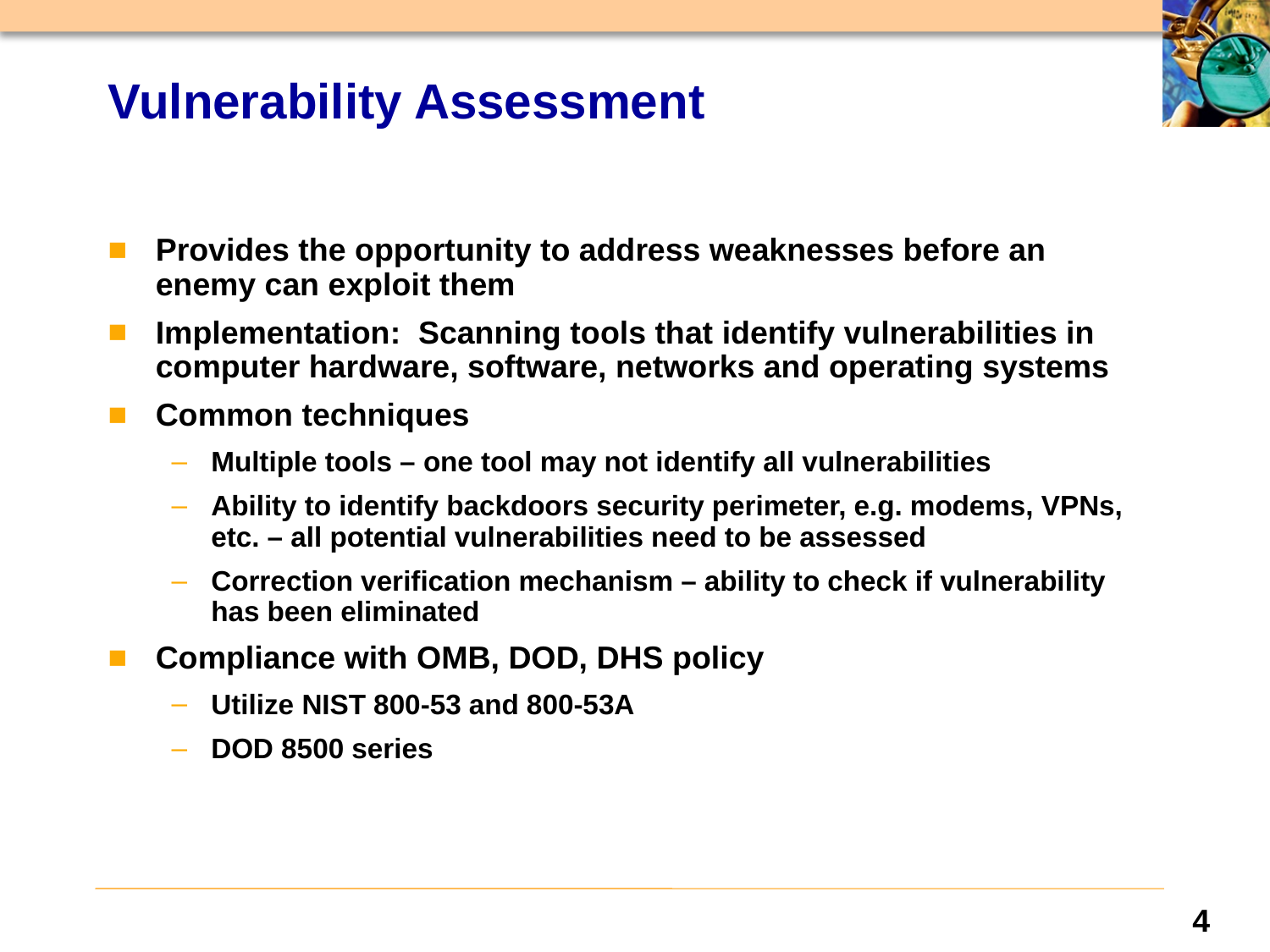

# Vulnerability Assessment

Provides the opportunity to address weaknesses before an enemy can exploit them
Implementation:  Scanning tools that identify vulnerabilities in computer hardware, software, networks and operating systems
Common techniques
Multiple tools – one tool may not identify all vulnerabilities
Ability to identify backdoors security perimeter, e.g. modems, VPNs, etc. – all potential vulnerabilities need to be assessed
Correction verification mechanism – ability to check if vulnerability has been eliminated
Compliance with OMB, DOD, DHS policy
Utilize NIST 800-53 and 800-53A
DOD 8500 series